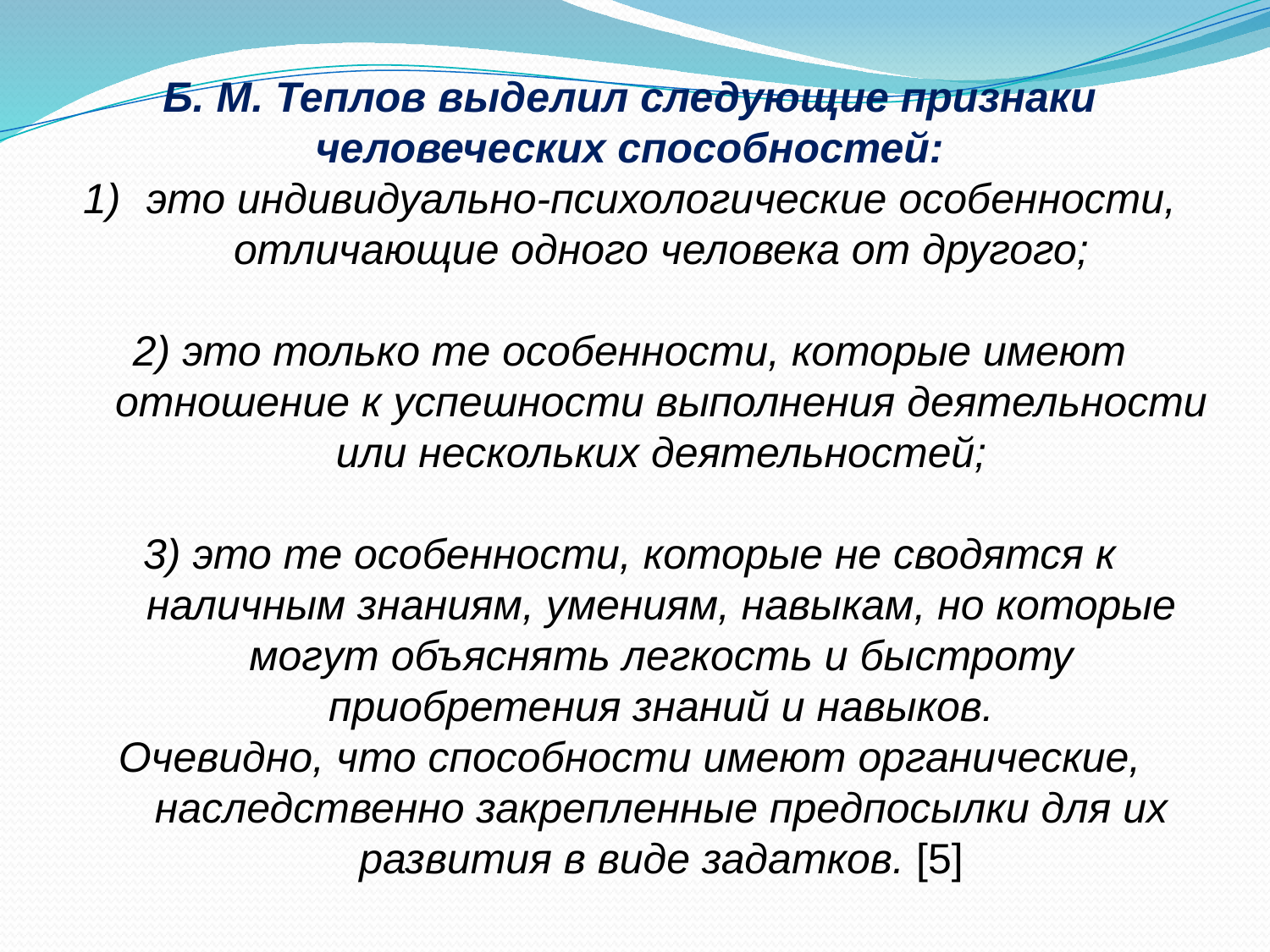

Б. М. Теплов выделил следующие признаки человеческих способностей:
это индивидуально-психологические особенности, отличающие одного человека от другого;

2) это только те особенности, которые имеют отношение к успешности выполнения деятельности или нескольких деятельностей;

3) это те особенности, которые не сводятся к наличным знаниям, умениям, навыкам, но которые могут объяснять легкость и быстроту приобретения знаний и навыков.
Очевидно, что способности имеют органические, наследственно закрепленные предпосылки для их развития в виде задатков. [5]